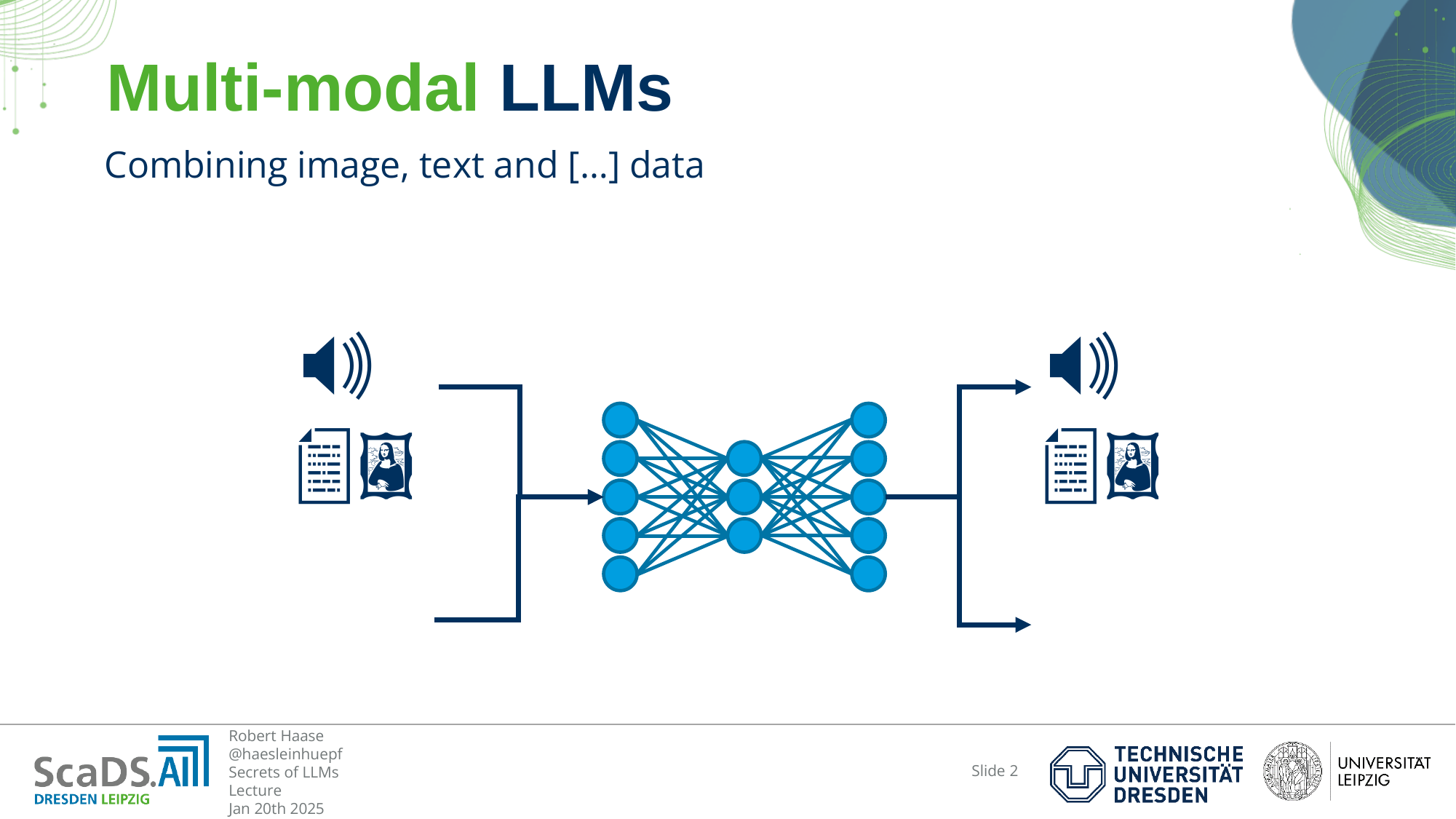

# Multi-modal LLMs
Combining image, text and […] data
🔊📄🖼️🧬

🔊📄🖼️🧬